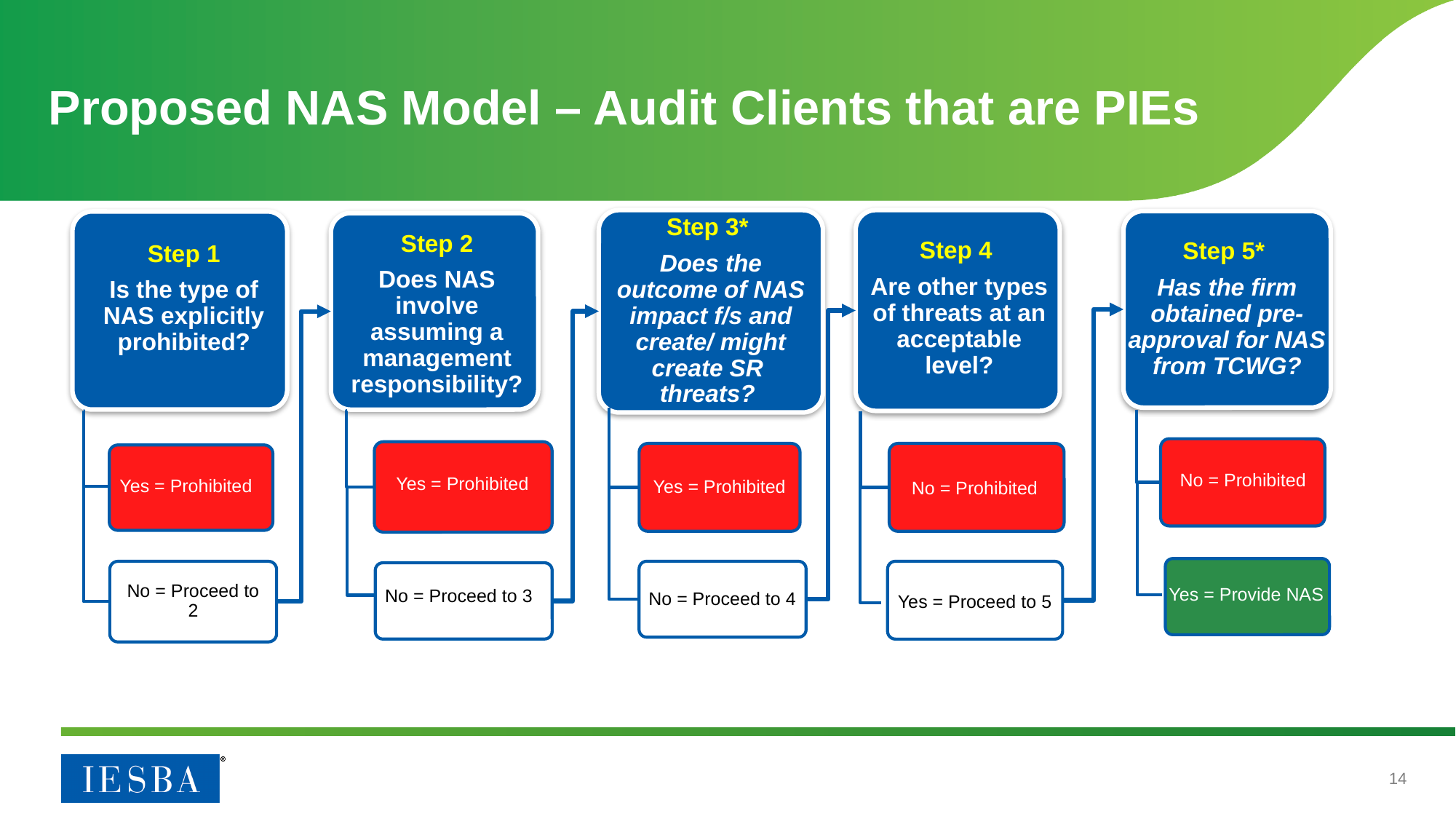

# Proposed NAS Model – Audit Clients that are PIEs
Step 3*
Does the outcome of NAS impact f/s and create/ might create SR  threats?

Step 4
Are other types of threats at an acceptable level?

Step 5*
Has the firm obtained pre-approval for NAS from TCWG?

Step 1
Is the type of NAS explicitly prohibited?

Step 2
Does NAS involve assuming a management responsibility?

No = Prohibited

Self-review threat = Prohibit

No = Prohibited
Yes = Prohibited
Yes = Prohibited

Yes = Prohibited

Yes = Provide NAS
No = Proceed to 2
No = Proceed to 4

Yes = Proceed to 5

No = Proceed to 3

14